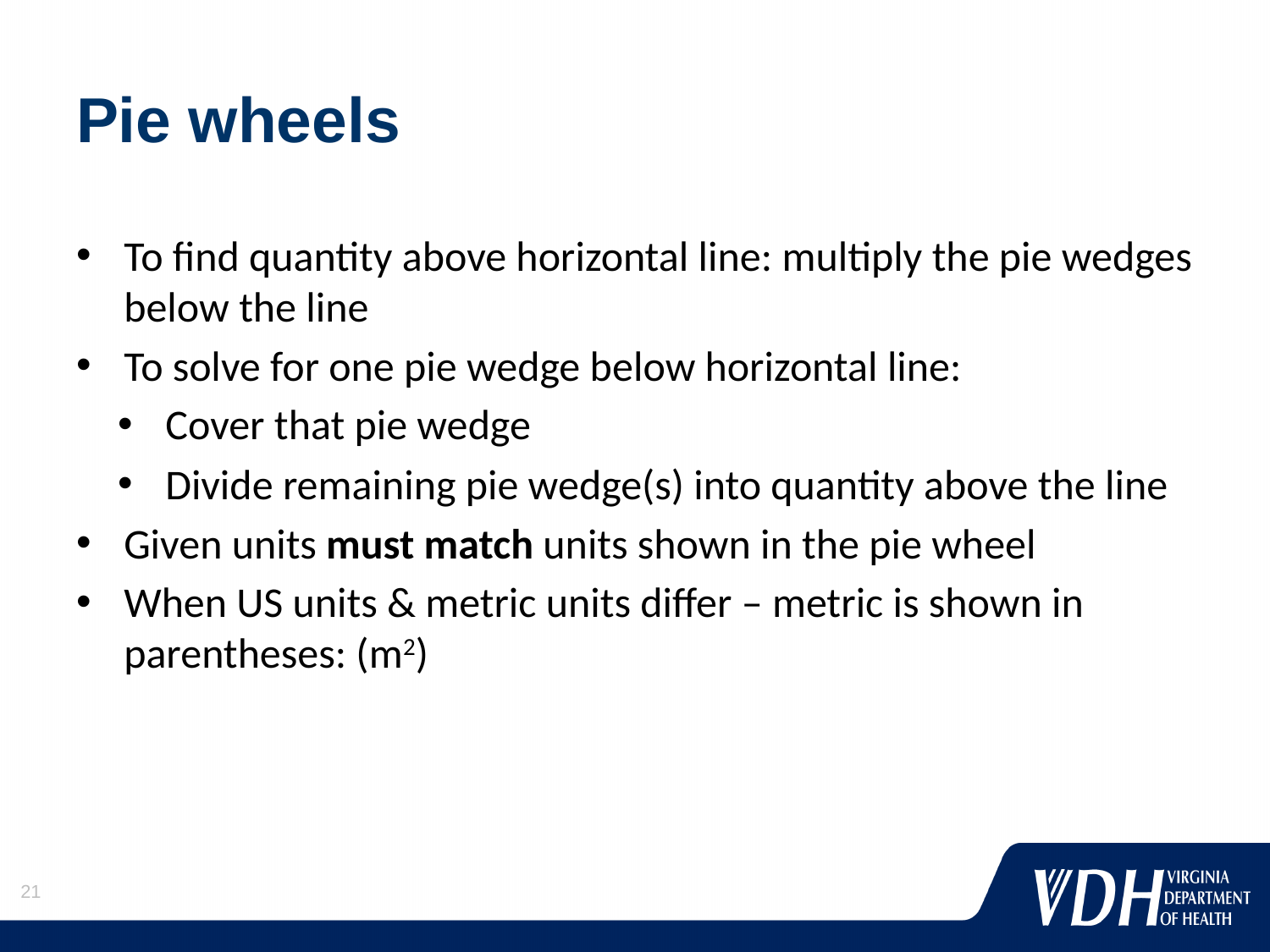

# Pie wheels
To find quantity above horizontal line: multiply the pie wedges below the line
To solve for one pie wedge below horizontal line:
Cover that pie wedge
Divide remaining pie wedge(s) into quantity above the line
Given units must match units shown in the pie wheel
When US units & metric units differ – metric is shown in parentheses: (m2)
21